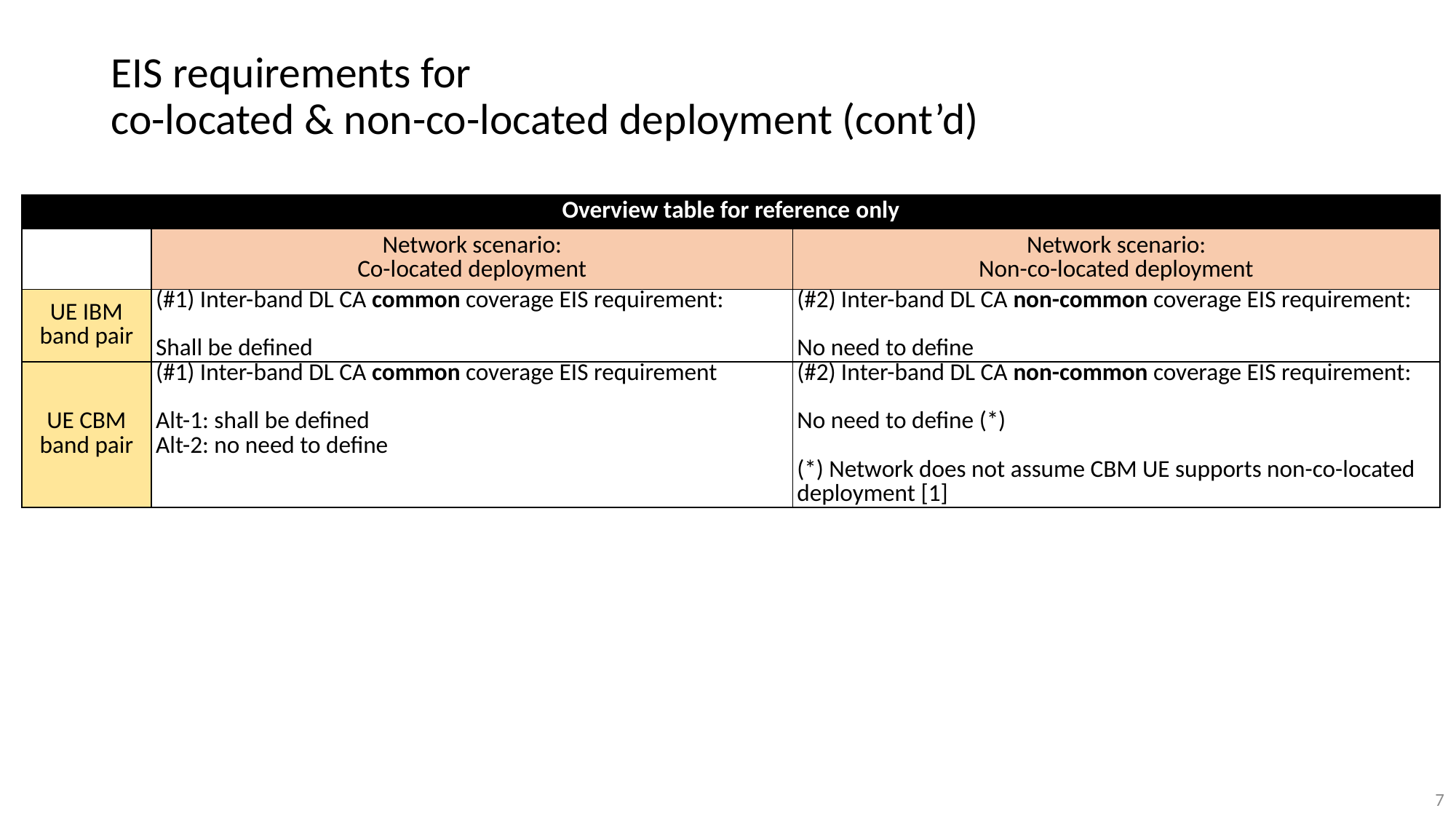

# EIS requirements for co-located & non-co-located deployment (cont’d)
| Overview table for reference only |  |  |
| --- | --- | --- |
|  | Network scenario: Co-located deployment | Network scenario: Non-co-located deployment |
| UE IBM band pair | (#1) Inter-band DL CA common coverage EIS requirement: Shall be defined | (#2) Inter-band DL CA non-common coverage EIS requirement: No need to define |
| UE CBM band pair | (#1) Inter-band DL CA common coverage EIS requirement Alt-1: shall be defined Alt-2: no need to define | (#2) Inter-band DL CA non-common coverage EIS requirement: No need to define (\*) (\*) Network does not assume CBM UE supports non-co-located deployment [1] |
7